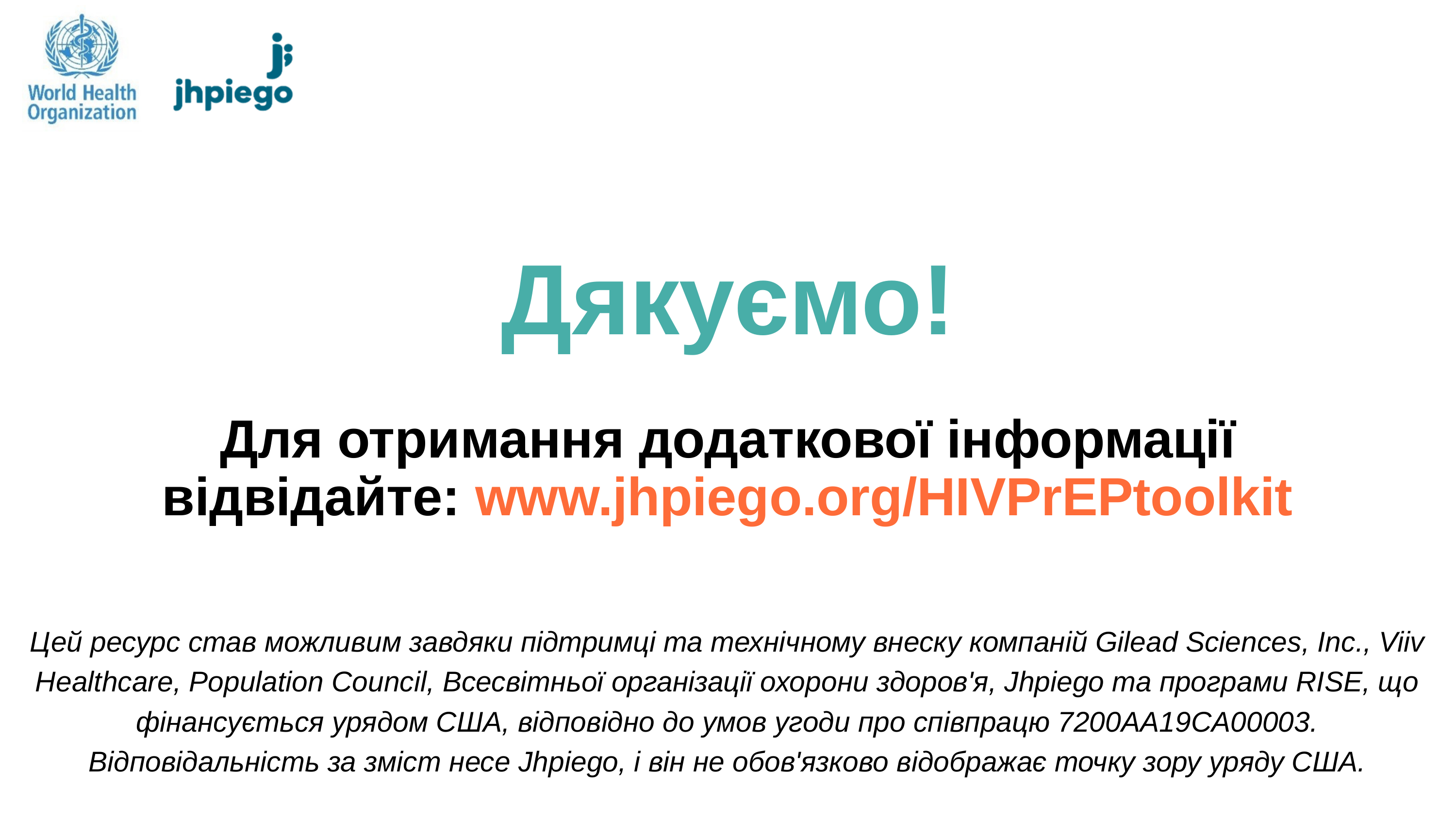

Дякуємо!
Для отримання додаткової інформації відвідайте: www.jhpiego.org/HIVPrEPtoolkit
Цей ресурс став можливим завдяки підтримці та технічному внеску компаній Gilead Sciences, Inc., Viiv Healthcare, Population Council, Всесвітньої організації охорони здоров'я, Jhpiego та програми RISE, що фінансується урядом США, відповідно до умов угоди про співпрацю 7200AA19CA00003. Відповідальність за зміст несе Jhpiego, і він не обов'язково відображає точку зору уряду США.